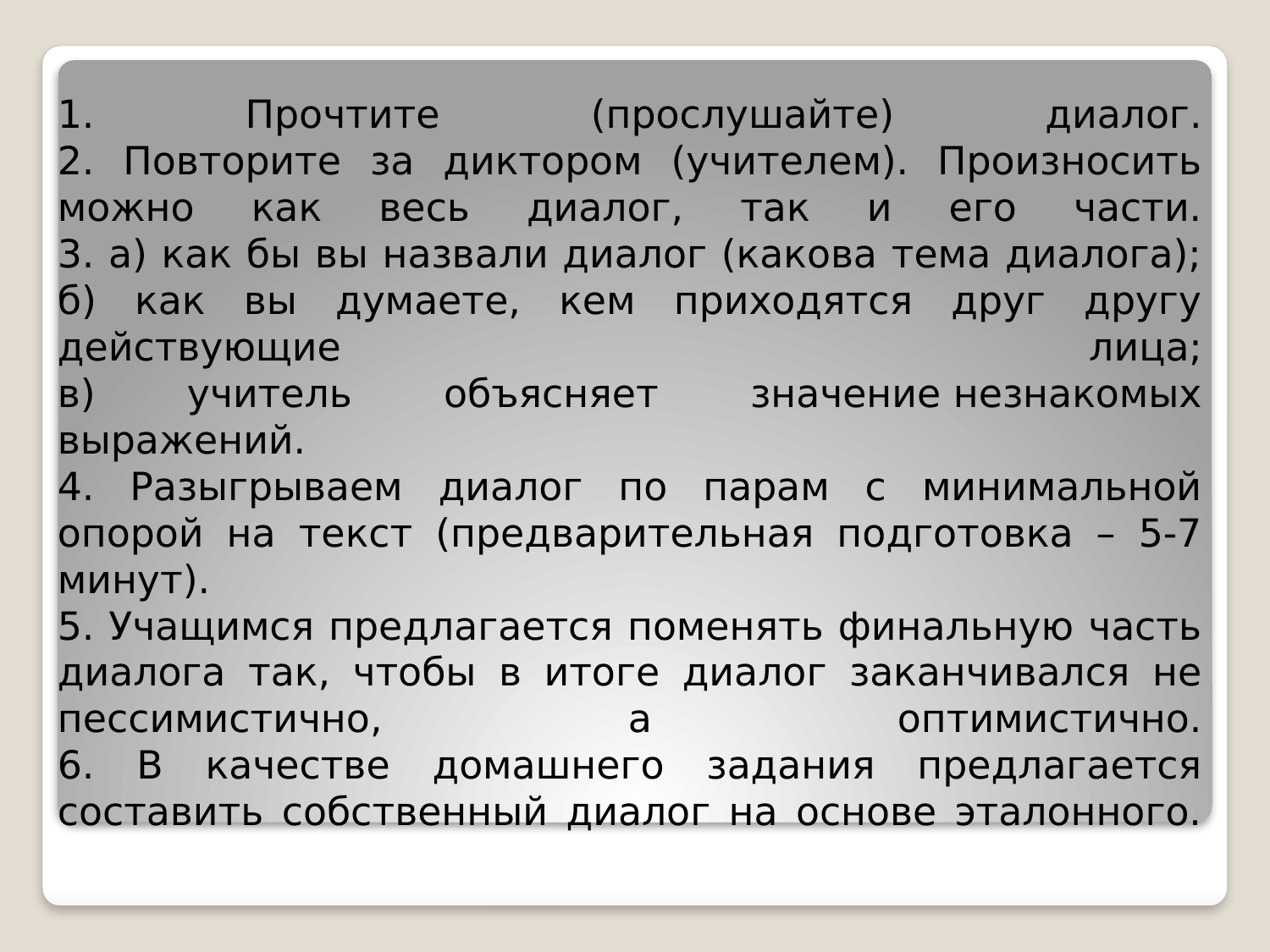

# 1. Прочтите (прослушайте) диалог. 2. Повторите за диктором (учителем). Произносить можно как весь диалог, так и его части. 3. а) как бы вы назвали диалог (какова тема диалога); б) как вы думаете, кем приходятся друг другу действующие лица; в) учитель объясняет значение незнакомых выражений. 4. Разыгрываем диалог по парам с минимальной опорой на текст (предварительная подготовка – 5-7 минут). 5. Учащимся предлагается поменять финальную часть диалога так, чтобы в итоге диалог заканчивался не пессимистично, а оптимистично. 6. В качестве домашнего задания предлагается составить собственный диалог на основе эталонного.